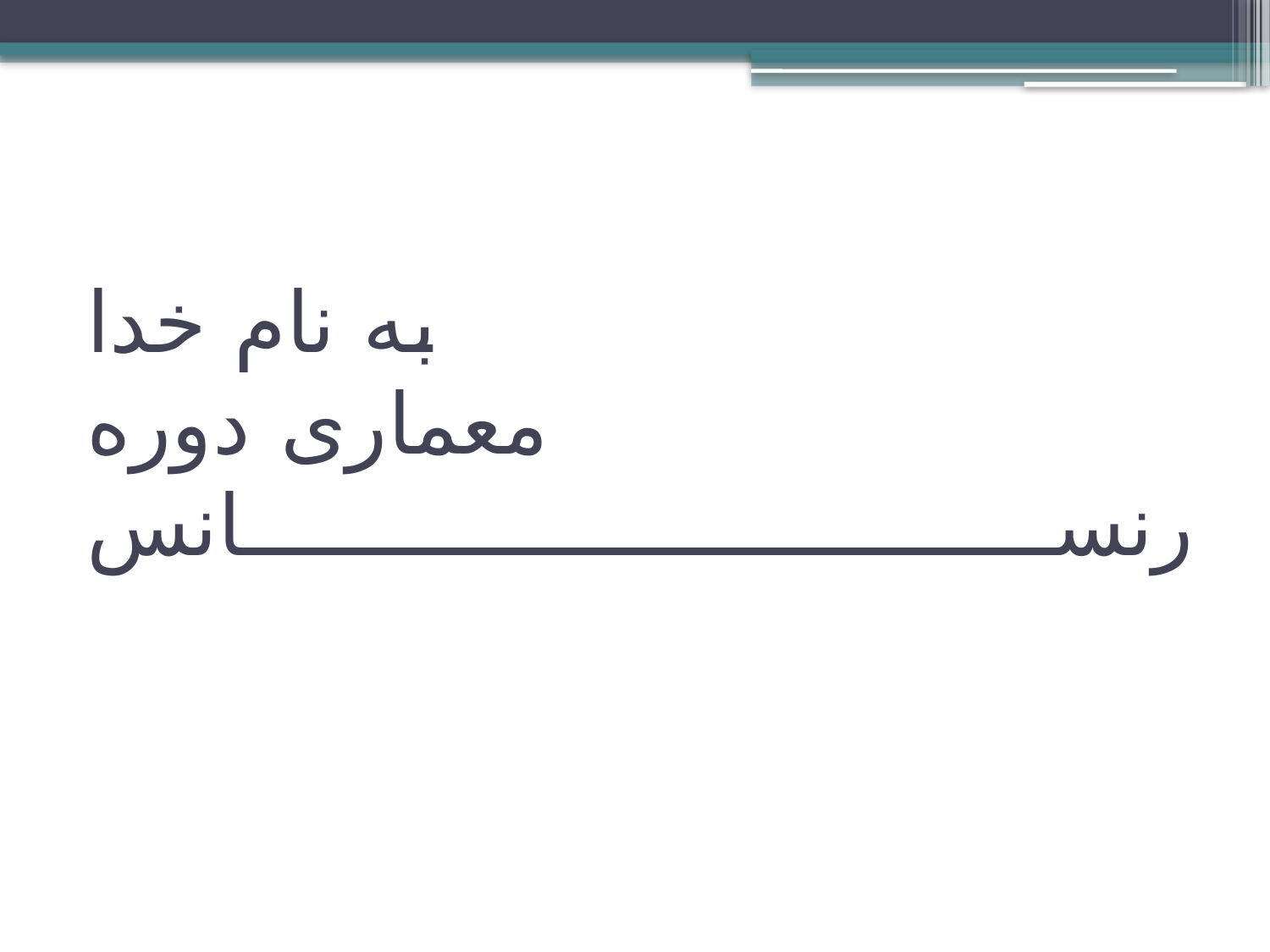

# به نام خدا معماری دوره رنسانس